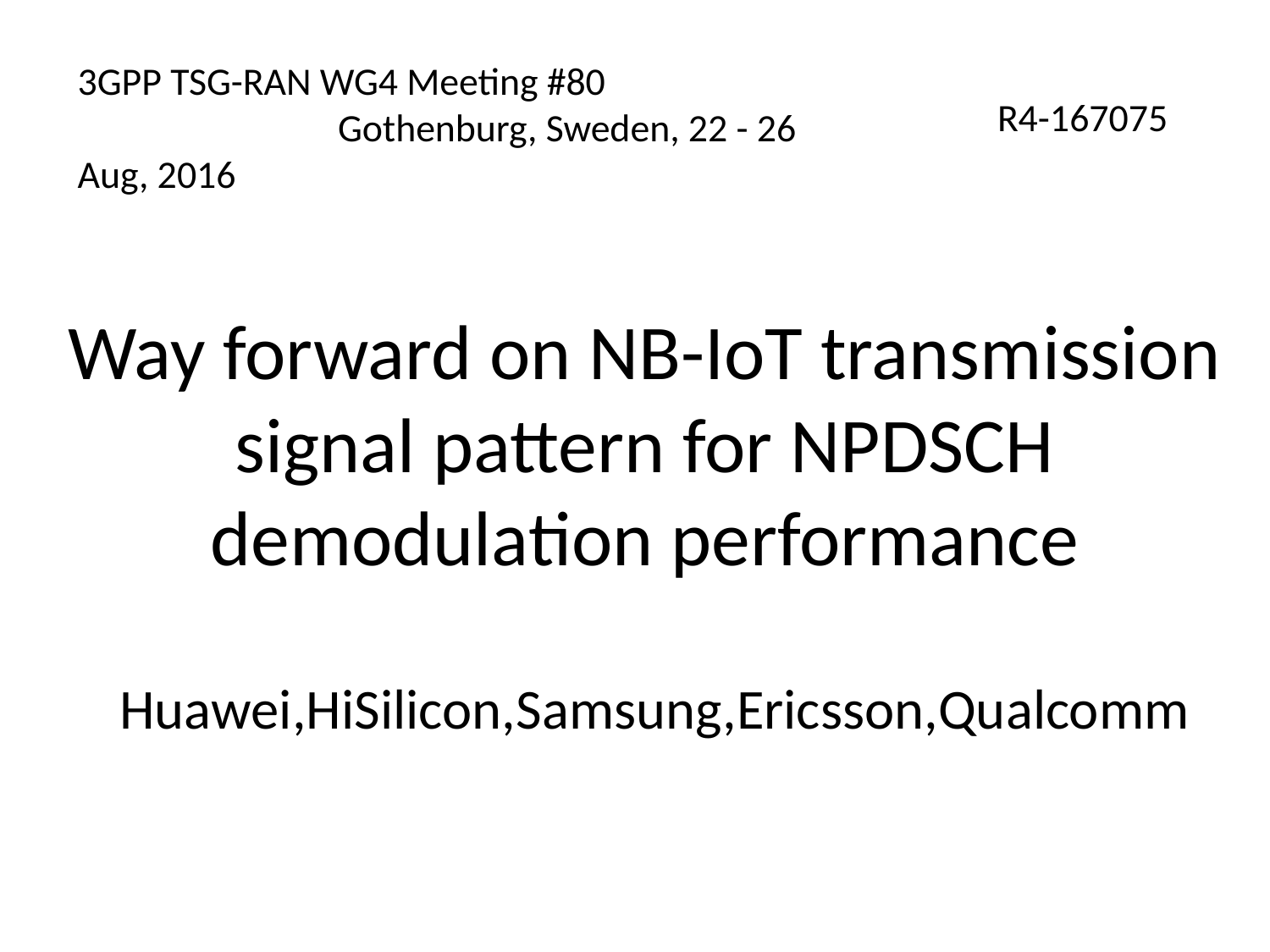

# 3GPP TSG-RAN WG4 Meeting #80	                                               Gothenburg, Sweden, 22 - 26 Aug, 2016
R4-167075
Way forward on NB-IoT transmission signal pattern for NPDSCH demodulation performance
Huawei,HiSilicon,Samsung,Ericsson,Qualcomm